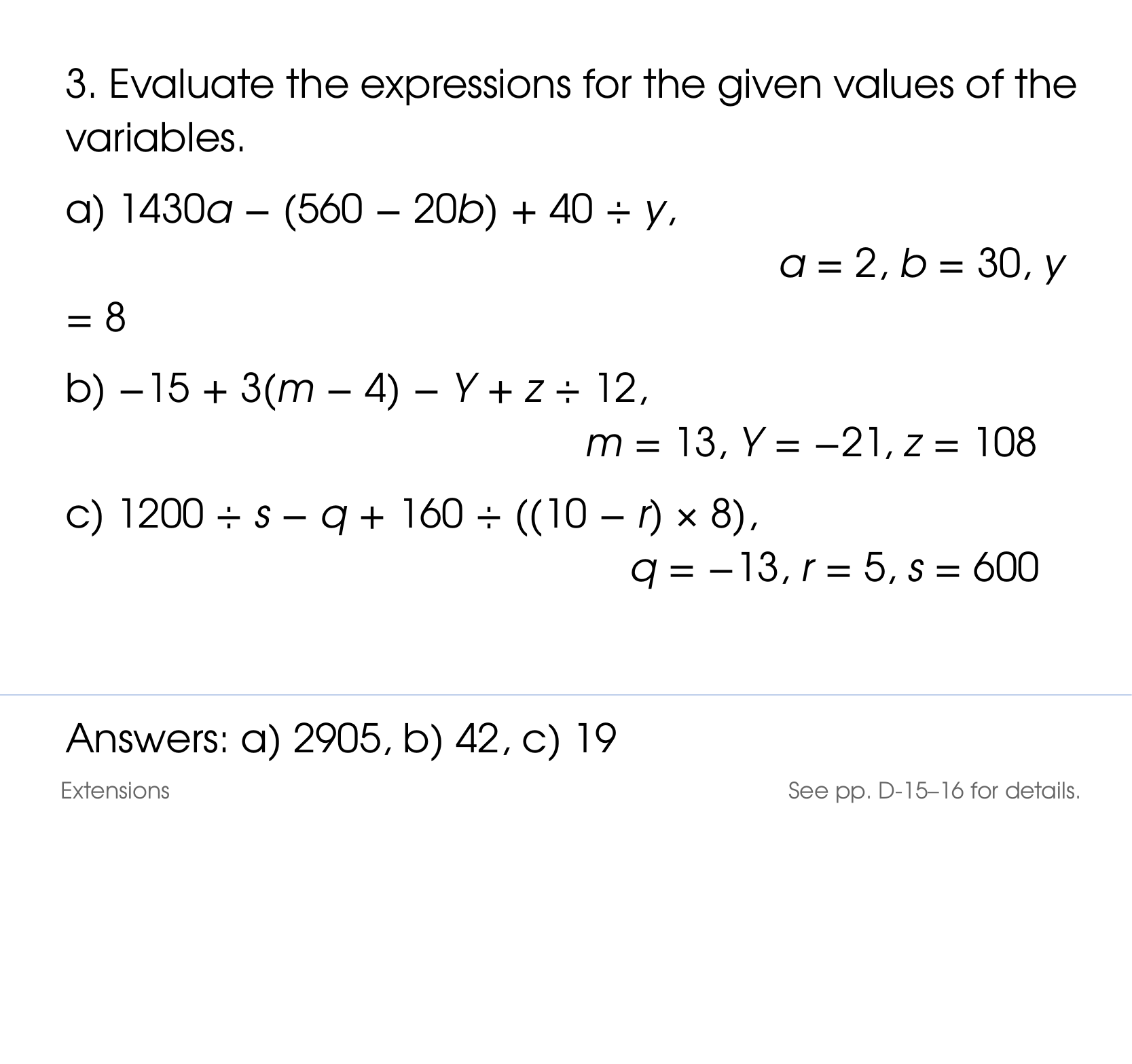

3. Evaluate the expressions for the given values of the variables.
a) 1430a − (560 − 20b) + 40 ÷ y,										a = 2, b = 30, y = 8
b) −15 + 3(m − 4) − Y + z ÷ 12, 									 m = 13, Y = −21, z = 108
c) 1200 ÷ s − q + 160 ÷ ((10 − r) × 8), 								     q = −13, r = 5, s = 600
Answers: a) 2905, b) 42, c) 19
Extensions
See pp. D-15–16 for details.